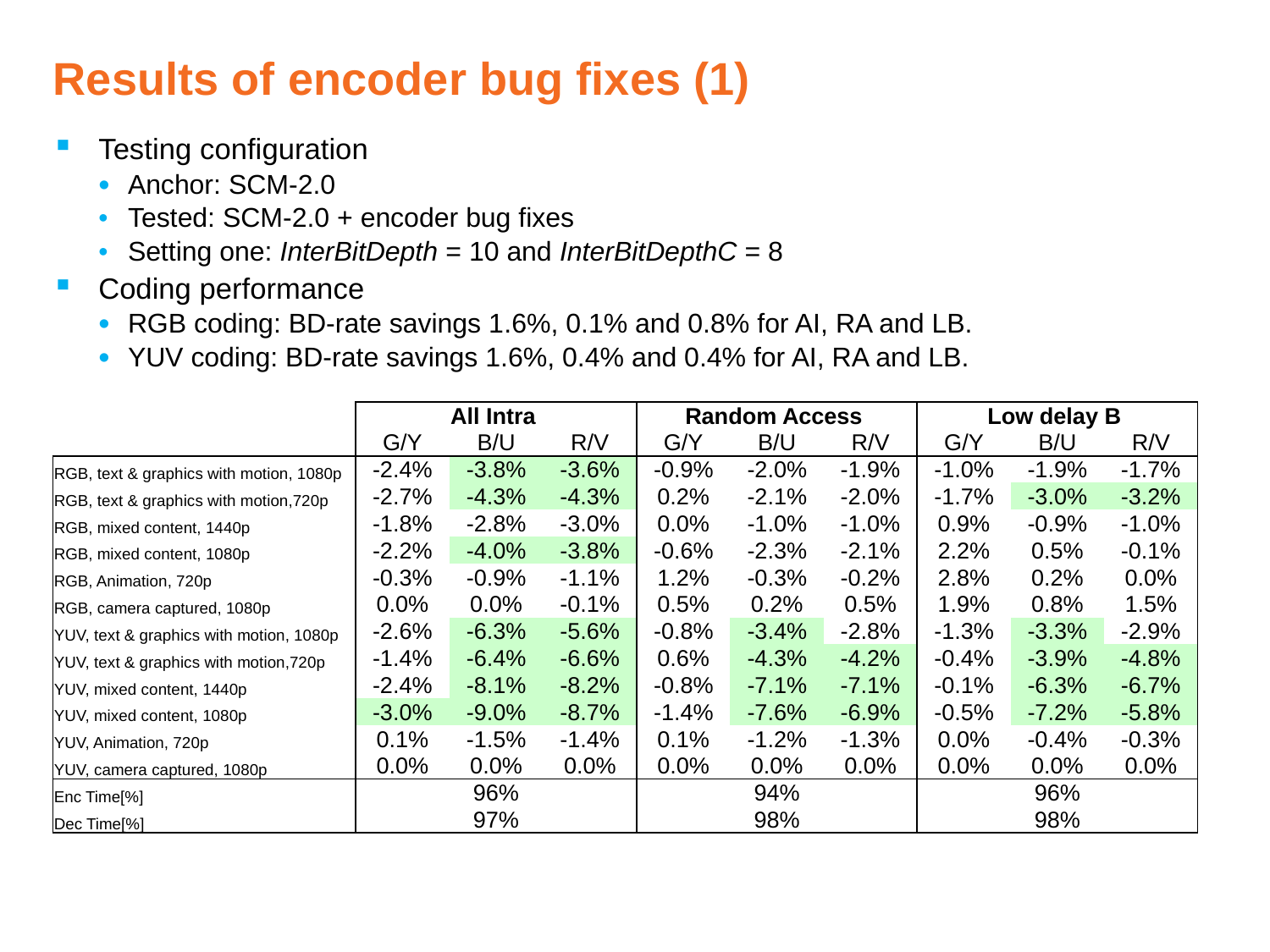

Results of encoder bug fixes (1)
Testing configuration
Anchor: SCM-2.0
Tested: SCM-2.0 + encoder bug fixes
Setting one: InterBitDepth = 10 and InterBitDepthC = 8
Coding performance
RGB coding: BD-rate savings 1.6%, 0.1% and 0.8% for AI, RA and LB.
YUV coding: BD-rate savings 1.6%, 0.4% and 0.4% for AI, RA and LB.

|  | All Intra |  |  |
| --- | --- | --- | --- |
|  | G/Y | B/U | R/V |
| RGB, text & graphics with motion, 1080p | -2.4% | -3.8% | -3.6% |
| RGB, text & graphics with motion,720p | -2.7% | -4.3% | -4.3% |
| RGB, mixed content, 1440p | -1.8% | -2.8% | -3.0% |
| RGB, mixed content, 1080p | -2.2% | -4.0% | -3.8% |
| RGB, Animation, 720p | -0.3% | -0.9% | -1.1% |
| RGB, camera captured, 1080p | 0.0% | 0.0% | -0.1% |
| YUV, text & graphics with motion, 1080p | -2.6% | -6.3% | -5.6% |
| YUV, text & graphics with motion,720p | -1.4% | -6.4% | -6.6% |
| YUV, mixed content, 1440p | -2.4% | -8.1% | -8.2% |
| YUV, mixed content, 1080p | -3.0% | -9.0% | -8.7% |
| YUV, Animation, 720p | 0.1% | -1.5% | -1.4% |
| YUV, camera captured, 1080p | 0.0% | 0.0% | 0.0% |
| Enc Time[%] | 96% |  |  |
| Dec Time[%] | 97% |  |  |
| Random Access |  |  |
| --- | --- | --- |
| G/Y | B/U | R/V |
| -0.9% | -2.0% | -1.9% |
| 0.2% | -2.1% | -2.0% |
| 0.0% | -1.0% | -1.0% |
| -0.6% | -2.3% | -2.1% |
| 1.2% | -0.3% | -0.2% |
| 0.5% | 0.2% | 0.5% |
| -0.8% | -3.4% | -2.8% |
| 0.6% | -4.3% | -4.2% |
| -0.8% | -7.1% | -7.1% |
| -1.4% | -7.6% | -6.9% |
| 0.1% | -1.2% | -1.3% |
| 0.0% | 0.0% | 0.0% |
| 94% |  |  |
| 98% |  |  |
| Low delay B |  |  |
| --- | --- | --- |
| G/Y | B/U | R/V |
| -1.0% | -1.9% | -1.7% |
| -1.7% | -3.0% | -3.2% |
| 0.9% | -0.9% | -1.0% |
| 2.2% | 0.5% | -0.1% |
| 2.8% | 0.2% | 0.0% |
| 1.9% | 0.8% | 1.5% |
| -1.3% | -3.3% | -2.9% |
| -0.4% | -3.9% | -4.8% |
| -0.1% | -6.3% | -6.7% |
| -0.5% | -7.2% | -5.8% |
| 0.0% | -0.4% | -0.3% |
| 0.0% | 0.0% | 0.0% |
| 96% |  |  |
| 98% |  |  |